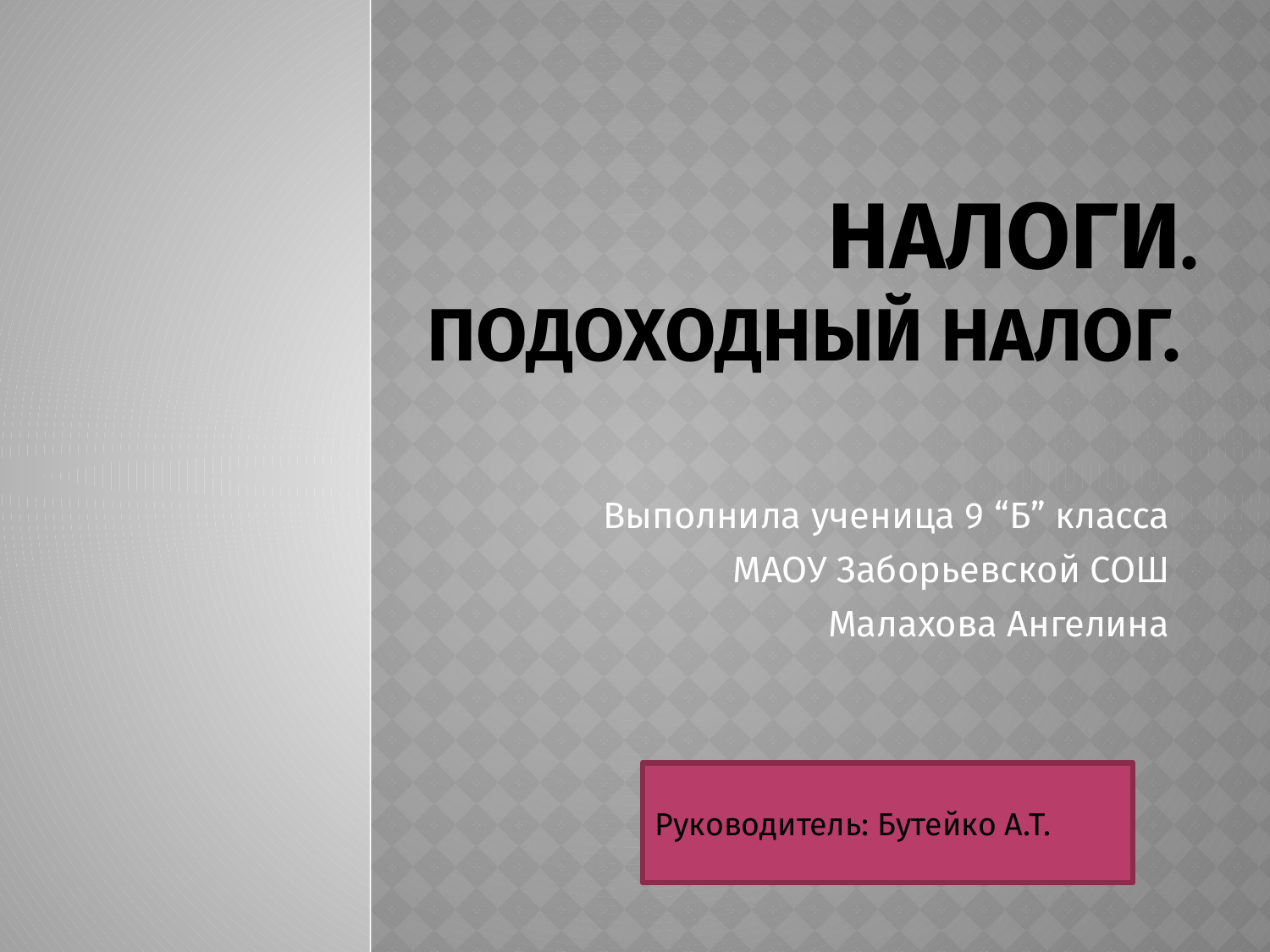

# НАЛОГИ. Подоходный налог.
Выполнила ученица 9 “Б” класса
 МАОУ Заборьевской СОШ
 Малахова Ангелина
Руководитель: Бутейко А.Т.